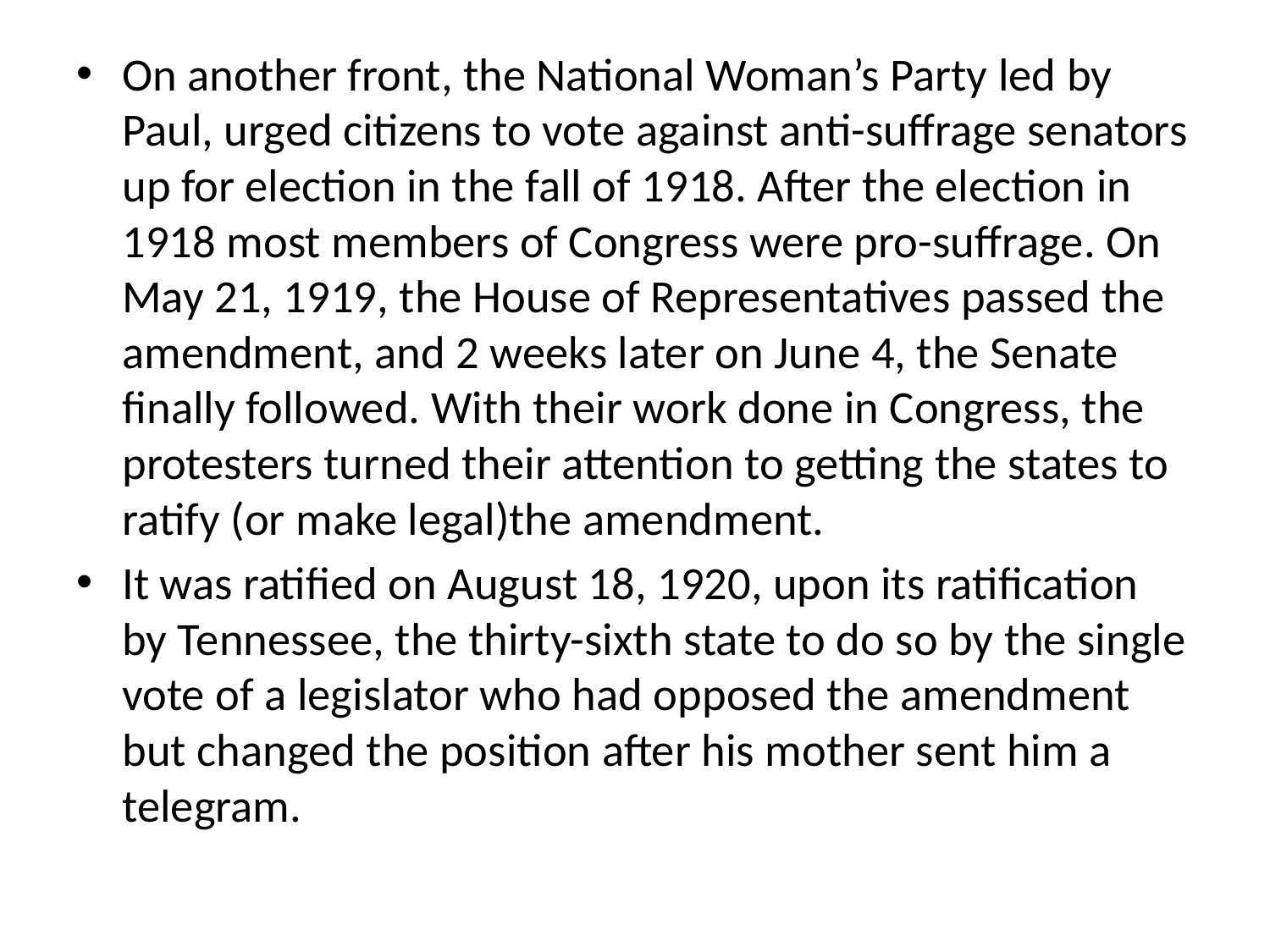

#
On another front, the National Woman’s Party led by Paul, urged citizens to vote against anti-suffrage senators up for election in the fall of 1918. After the election in 1918 most members of Congress were pro-suffrage. On May 21, 1919, the House of Representatives passed the amendment, and 2 weeks later on June 4, the Senate finally followed. With their work done in Congress, the protesters turned their attention to getting the states to ratify (or make legal)the amendment.
It was ratified on August 18, 1920, upon its ratification by Tennessee, the thirty-sixth state to do so by the single vote of a legislator who had opposed the amendment but changed the position after his mother sent him a telegram.